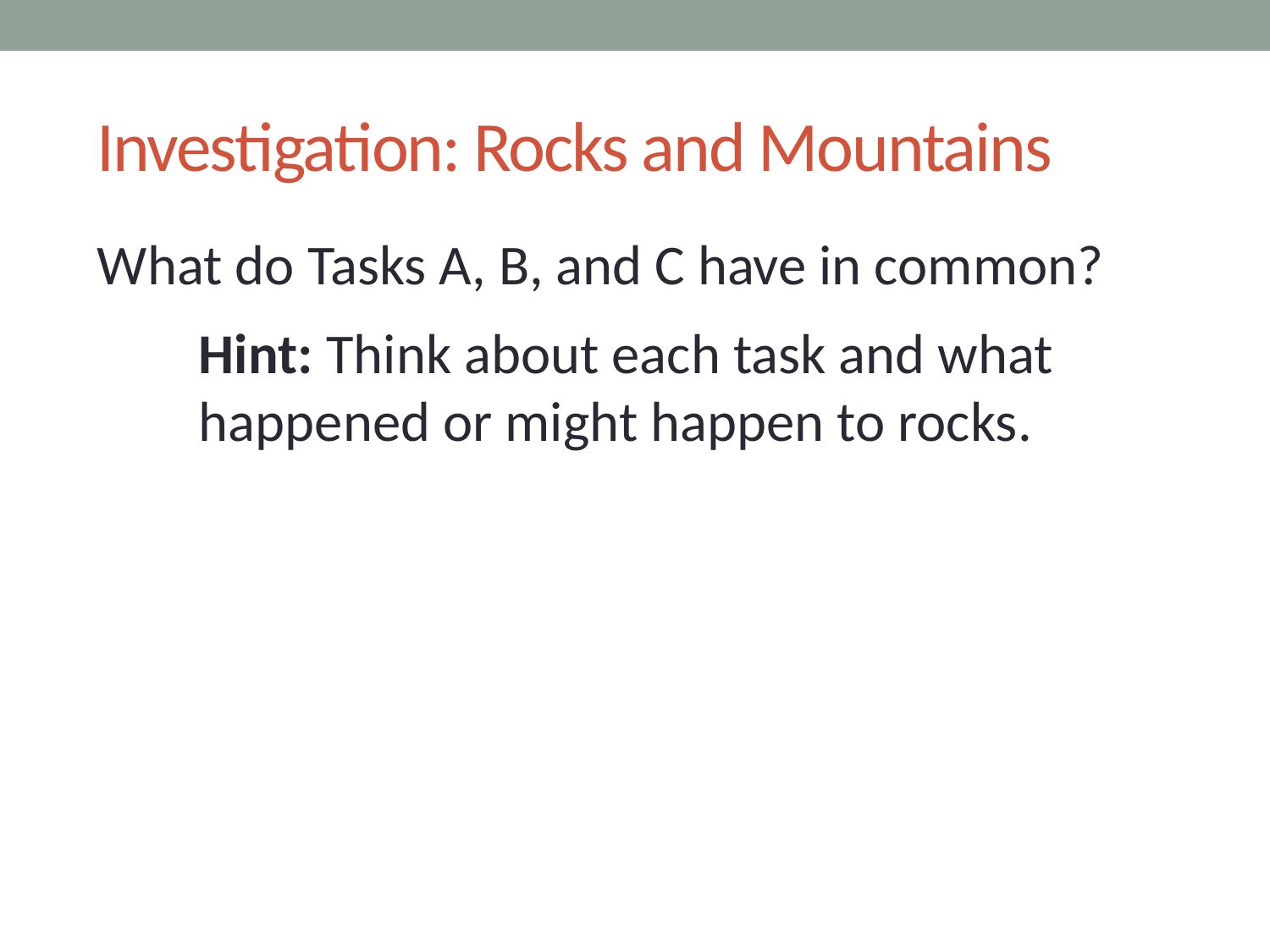

# Investigation: Rocks and Mountains
What do Tasks A, B, and C have in common?
Hint: Think about each task and what happened or might happen to rocks.